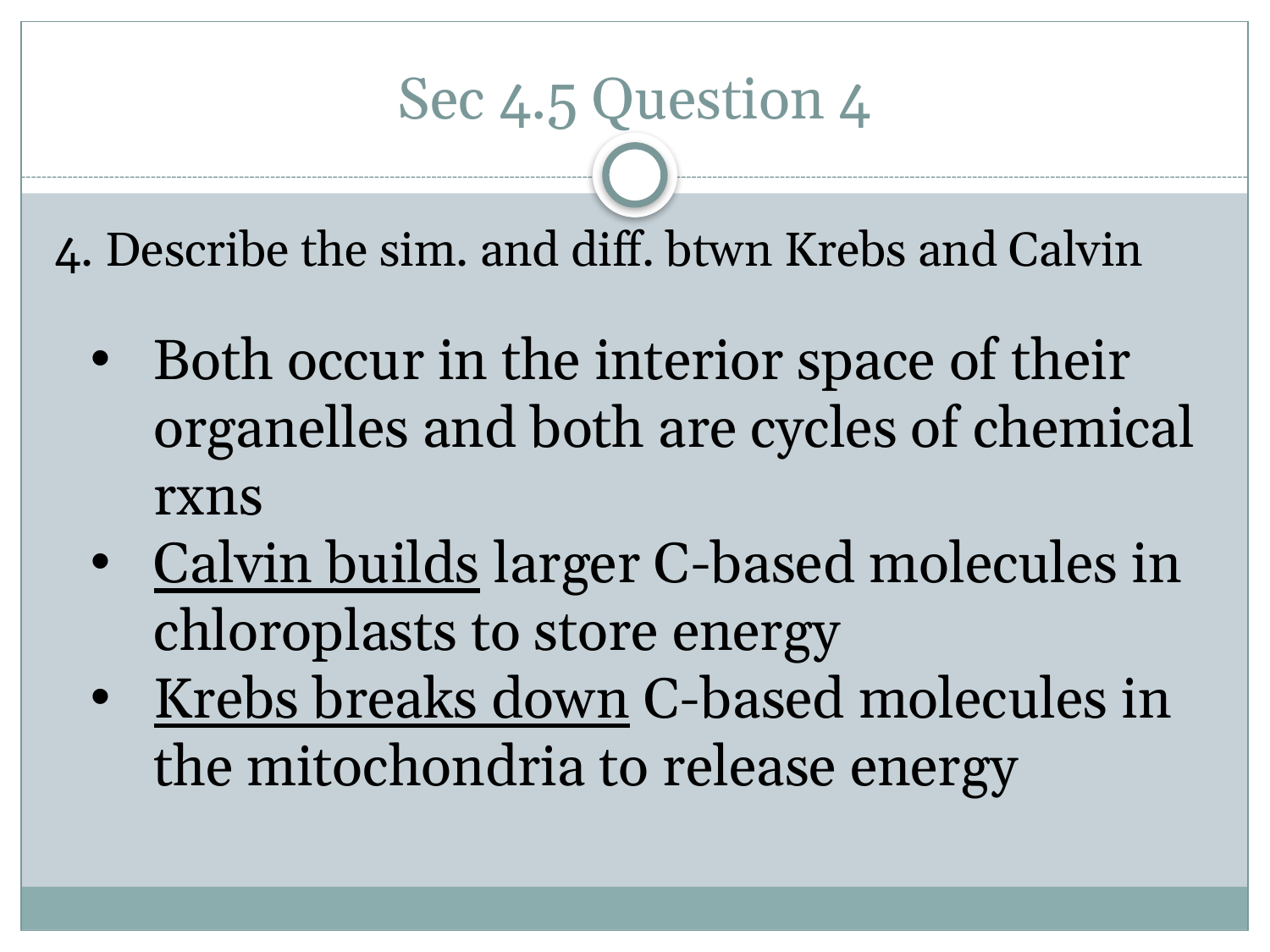

# Sec 4.5 Question 4
4. Describe the sim. and diff. btwn Krebs and Calvin
Both occur in the interior space of their organelles and both are cycles of chemical rxns
Calvin builds larger C-based molecules in chloroplasts to store energy
Krebs breaks down C-based molecules in the mitochondria to release energy